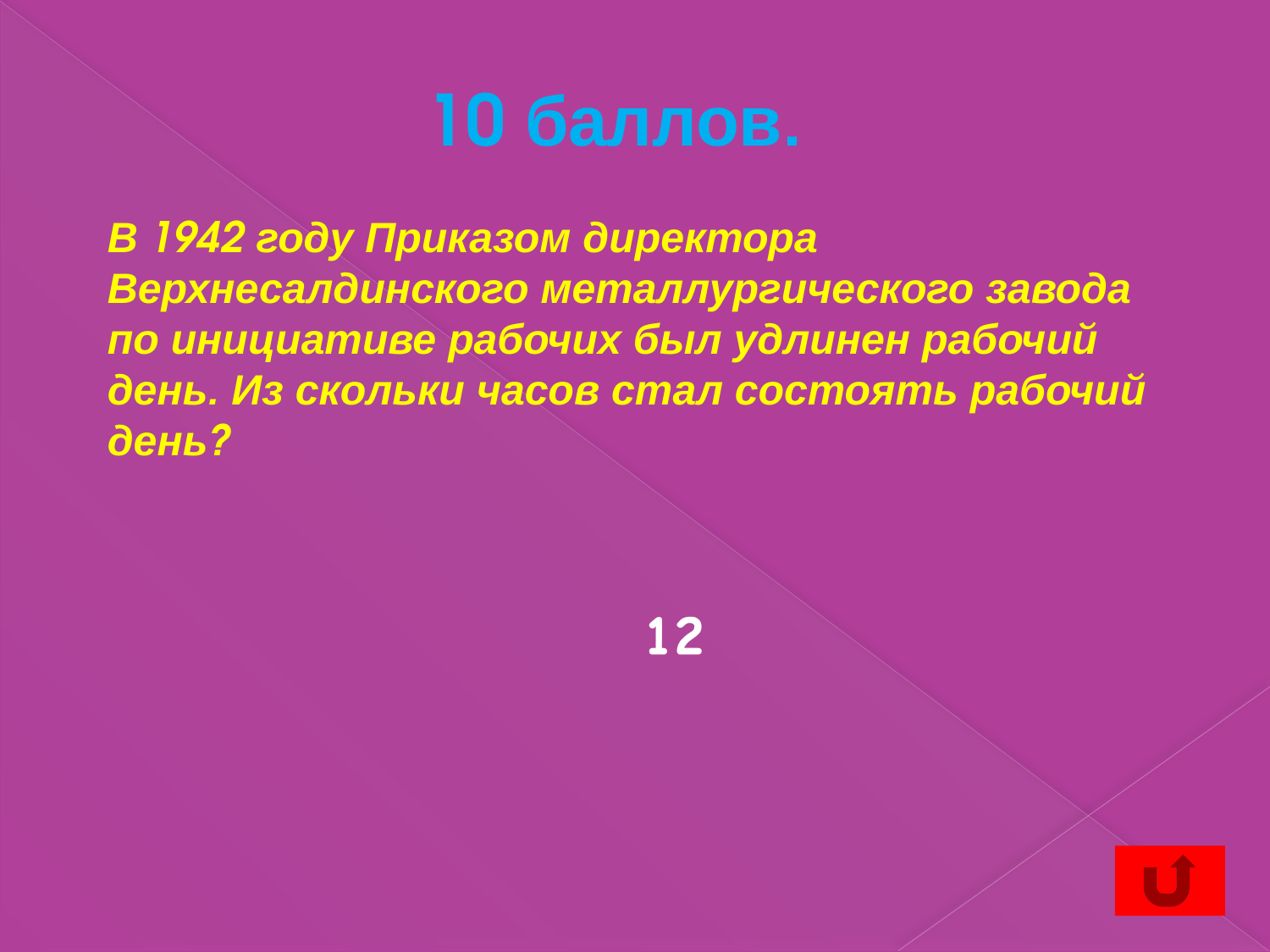

10 баллов.

В 1942 году Приказом директора Верхнесалдинского металлургического завода по инициативе рабочих был удлинен рабочий день. Из скольки часов стал состоять рабочий день?

     12